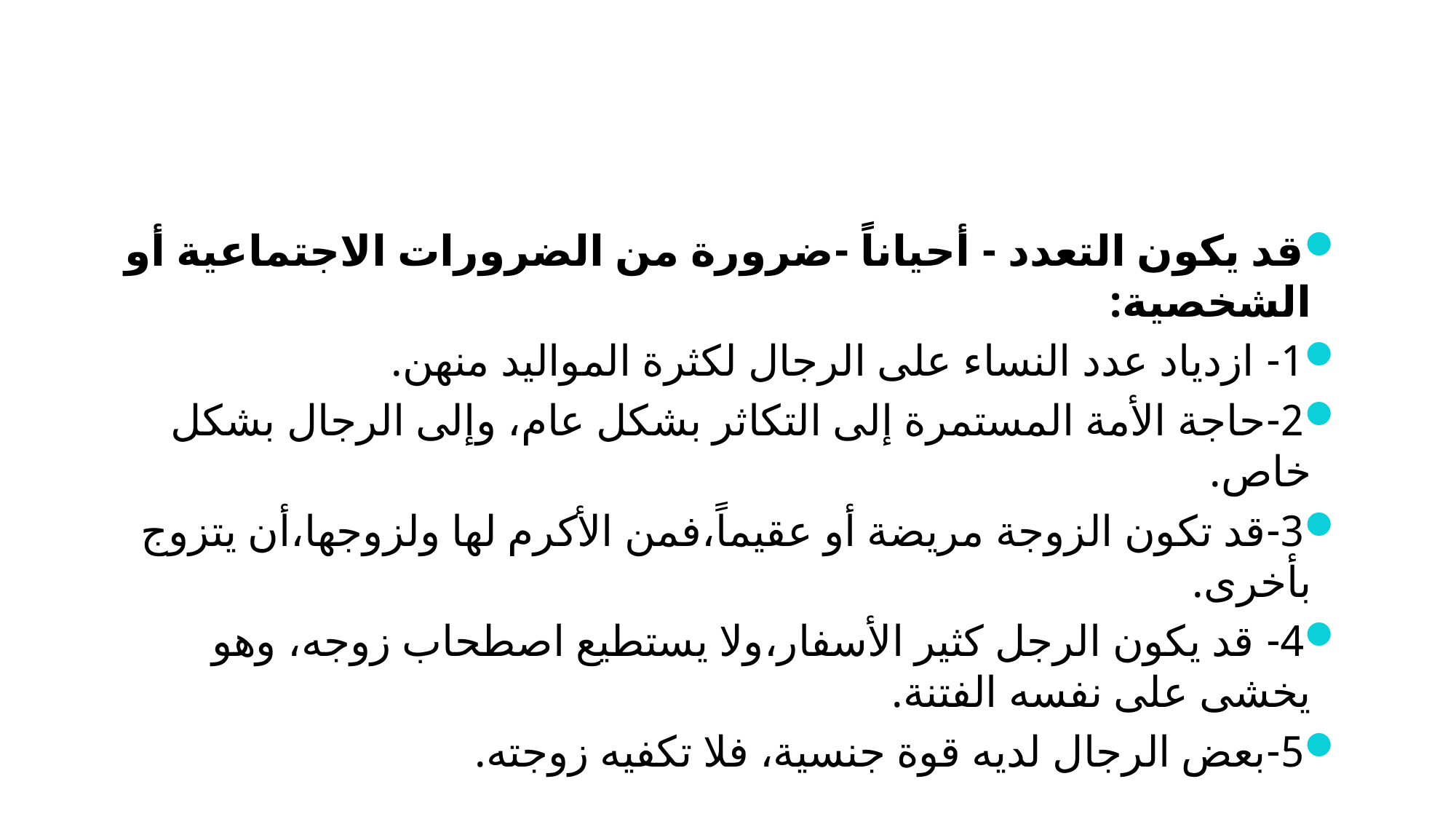

#
قد يكون التعدد - أحياناً -ضرورة من الضرورات الاجتماعية أو الشخصية:
1- ازدياد عدد النساء على الرجال لكثرة المواليد منهن.
2-حاجة الأمة المستمرة إلى التكاثر بشكل عام، وإلى الرجال بشكل خاص.
3-قد تكون الزوجة مريضة أو عقيماً،فمن الأكرم لها ولزوجها،أن يتزوج بأخرى.
4- قد يكون الرجل كثير الأسفار،ولا يستطيع اصطحاب زوجه، وهو يخشى على نفسه الفتنة.
5-بعض الرجال لديه قوة جنسية، فلا تكفيه زوجته.